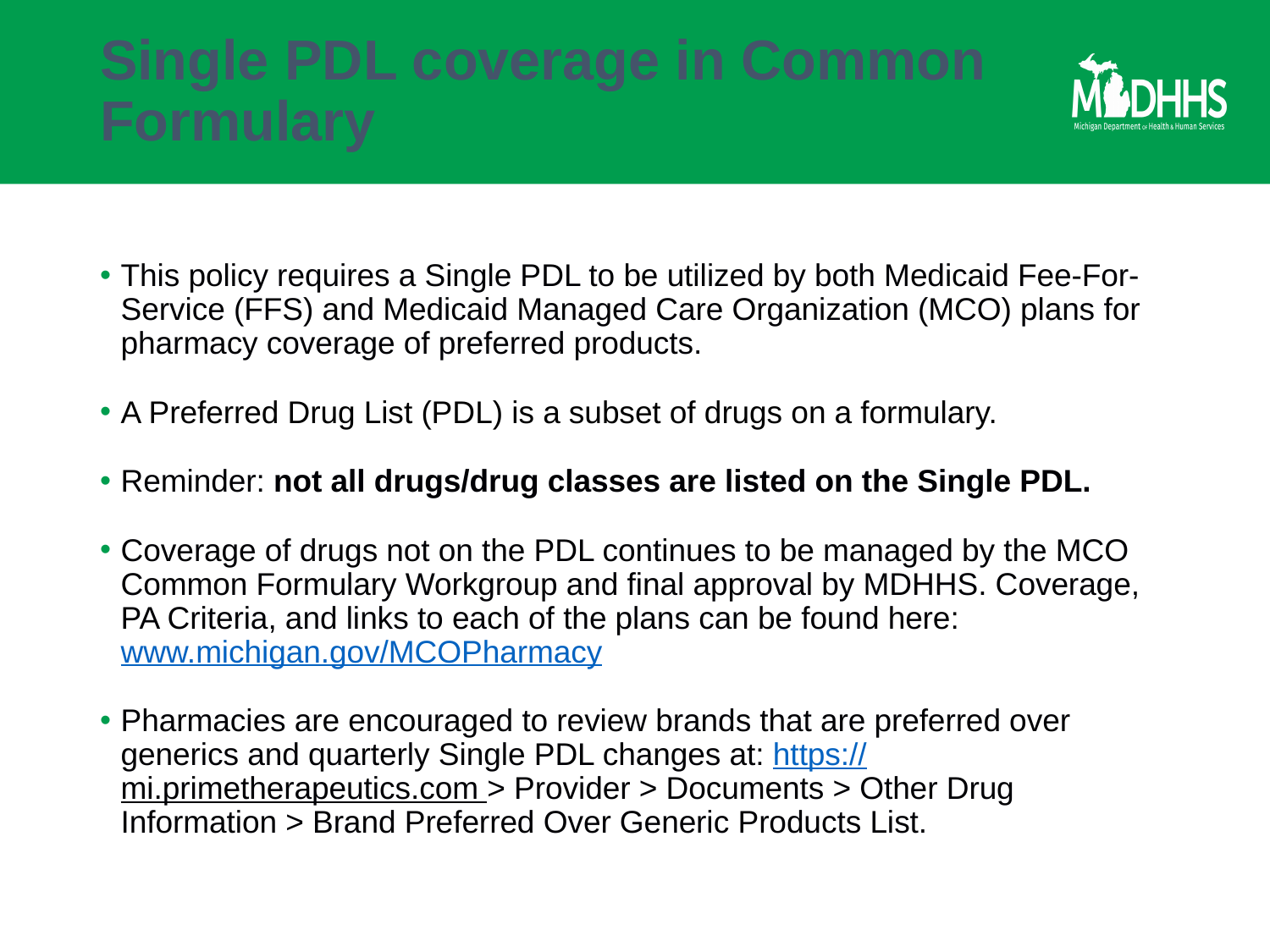

# Single PDL coverage in Common Formulary
This policy requires a Single PDL to be utilized by both Medicaid Fee-For-Service (FFS) and Medicaid Managed Care Organization (MCO) plans for pharmacy coverage of preferred products.

A Preferred Drug List (PDL) is a subset of drugs on a formulary.

Reminder: not all drugs/drug classes are listed on the Single PDL.

Coverage of drugs not on the PDL continues to be managed by the MCO Common Formulary Workgroup and final approval by MDHHS. Coverage, PA Criteria, and links to each of the plans can be found here:  www.michigan.gov/MCOPharmacy

Pharmacies are encouraged to review brands that are preferred over generics and quarterly Single PDL changes at: https://mi.primetherapeutics.com > Provider > Documents > Other Drug Information > Brand Preferred Over Generic Products List.